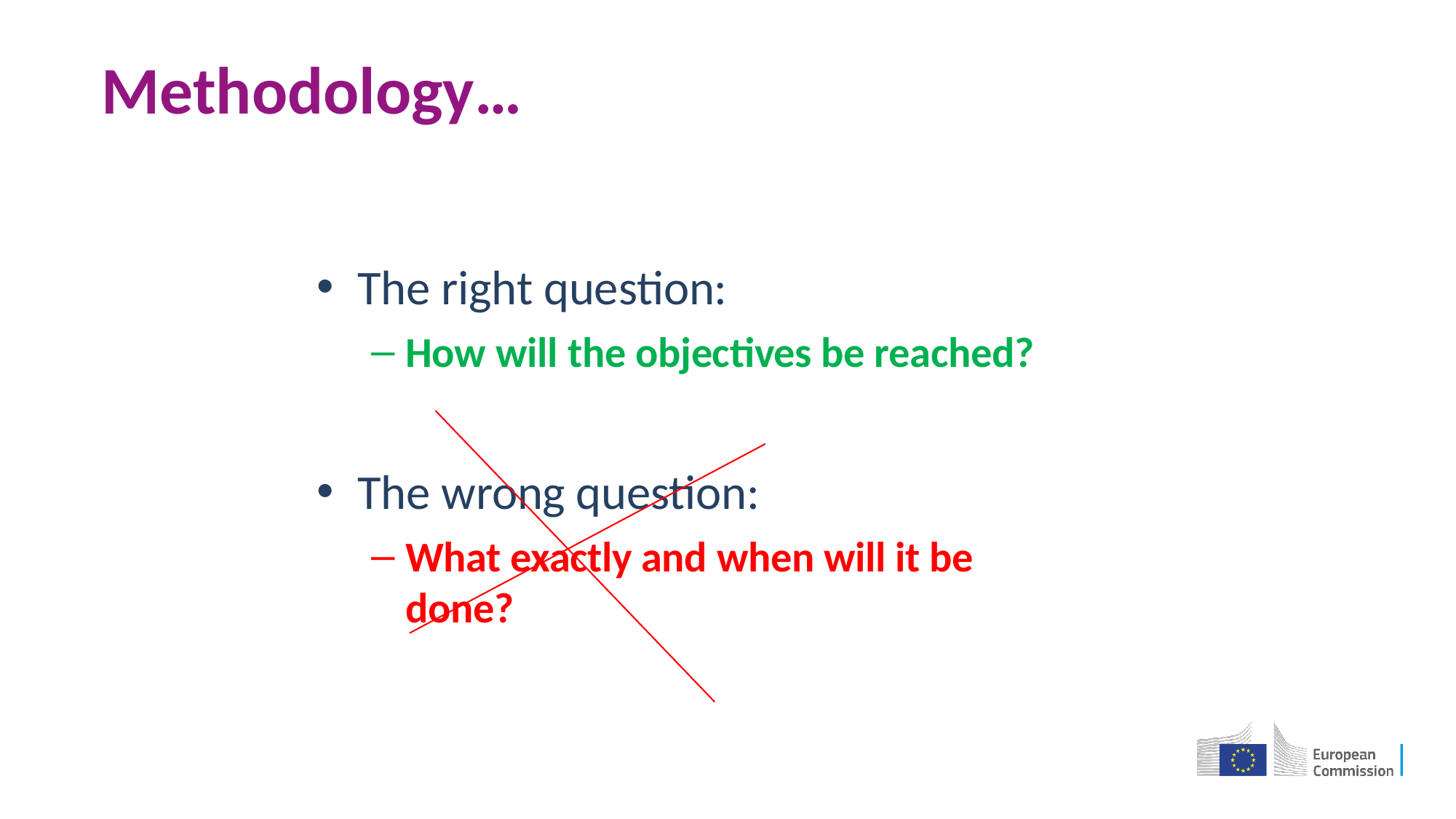

# Methodology…
The right question:
How will the objectives be reached?

The wrong question:
What exactly and when will it be done?